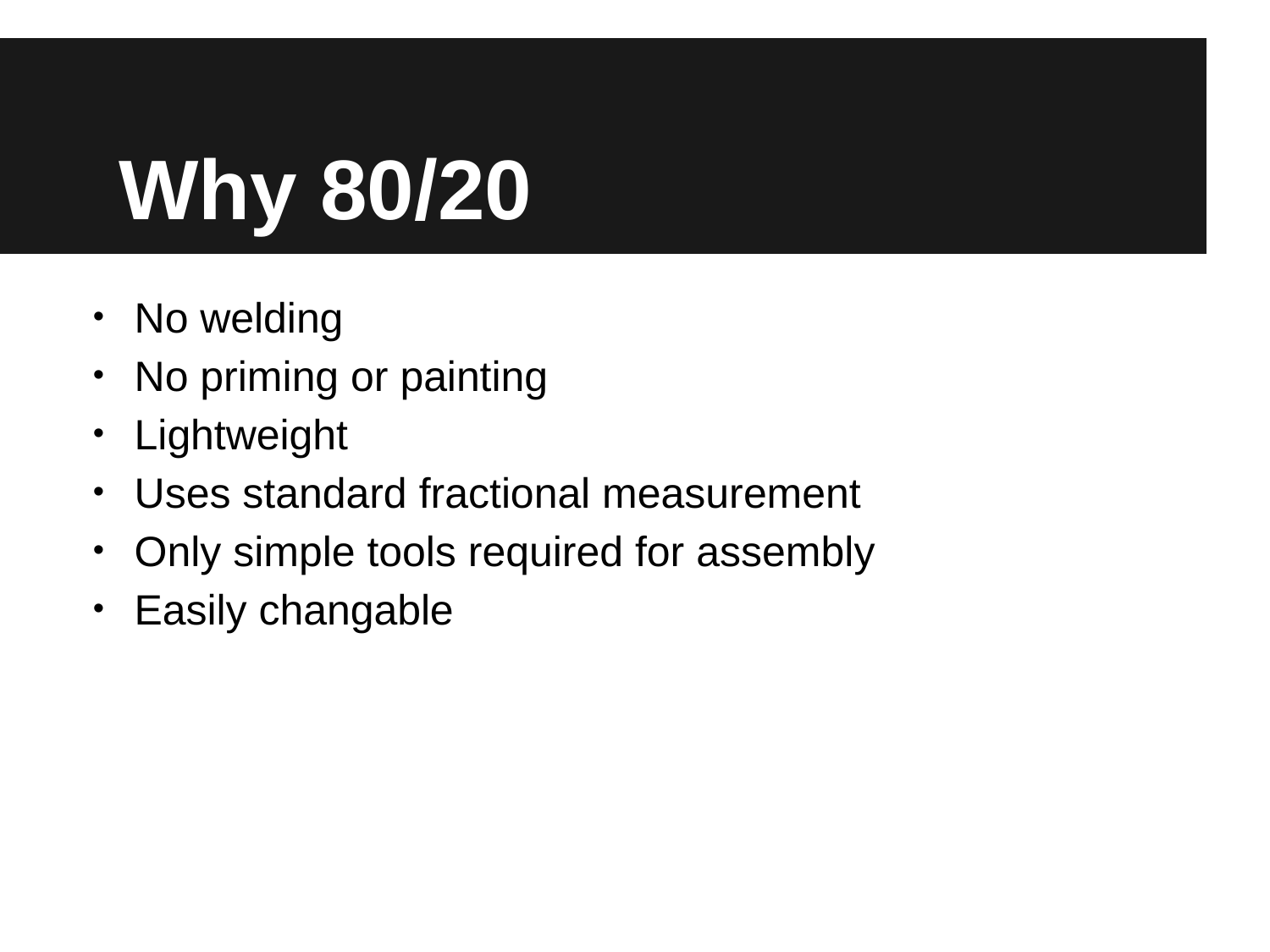

# Why 80/20
No welding
No priming or painting
Lightweight
Uses standard fractional measurement
Only simple tools required for assembly
Easily changable